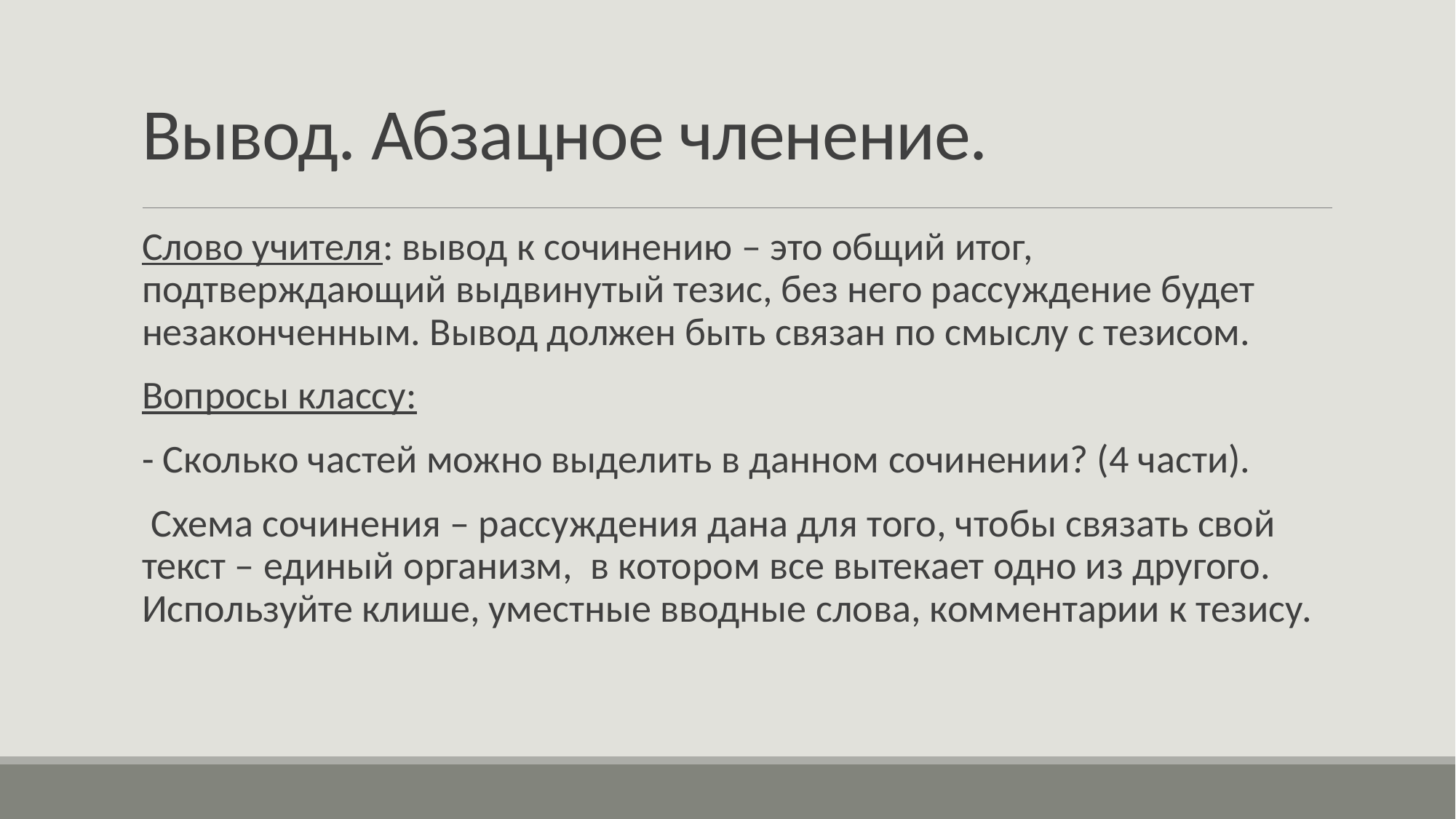

# Вывод. Абзацное членение.
Слово учителя: вывод к сочинению – это общий итог, подтверждающий выдвинутый тезис, без него рассуждение будет незаконченным. Вывод должен быть связан по смыслу с тезисом.
Вопросы классу:
- Сколько частей можно выделить в данном сочинении? (4 части).
 Схема сочинения – рассуждения дана для того, чтобы связать свой текст – единый организм,  в котором все вытекает одно из другого. Используйте клише, уместные вводные слова, комментарии к тезису.